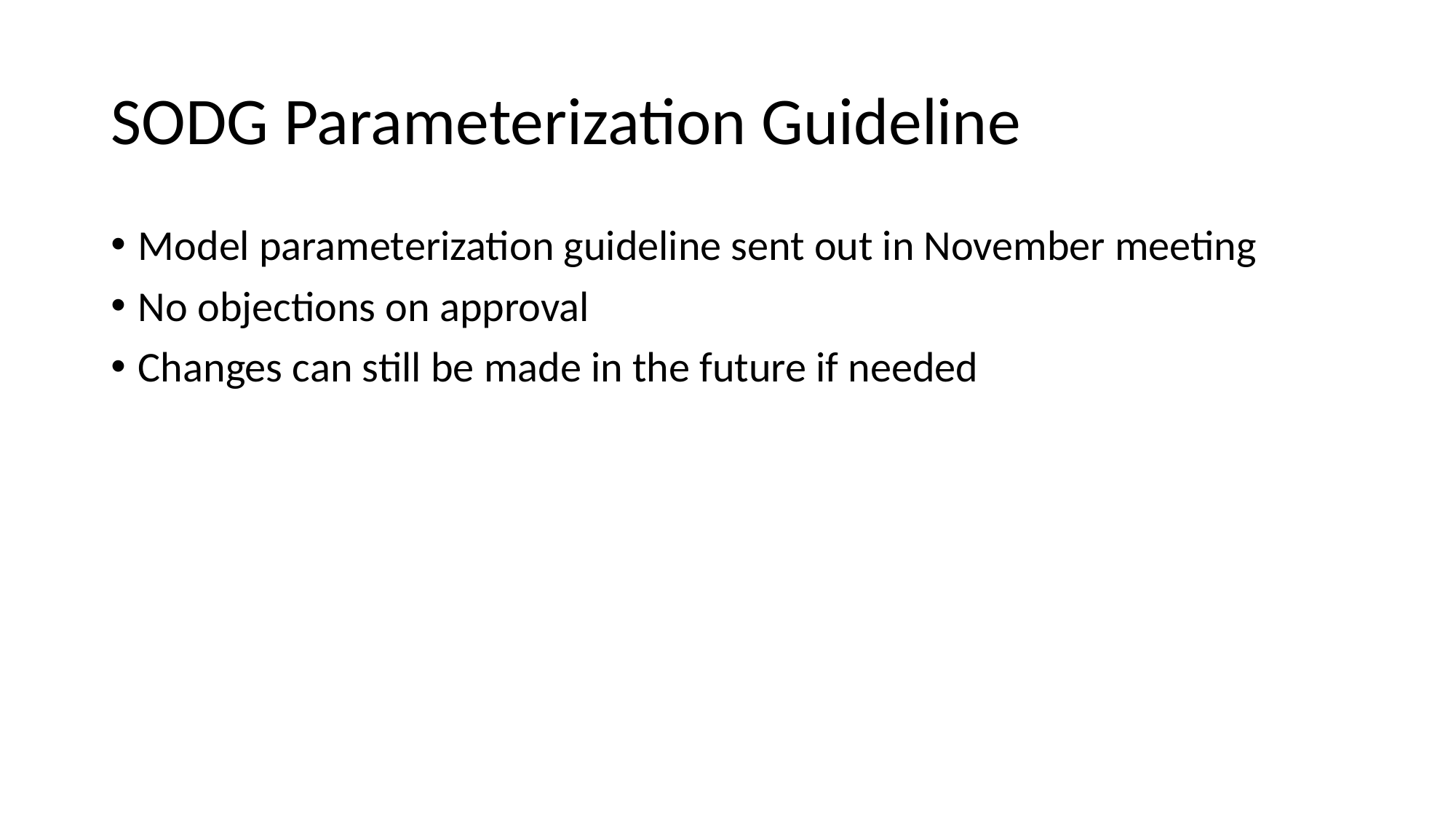

# SODG Parameterization Guideline
Model parameterization guideline sent out in November meeting
No objections on approval
Changes can still be made in the future if needed